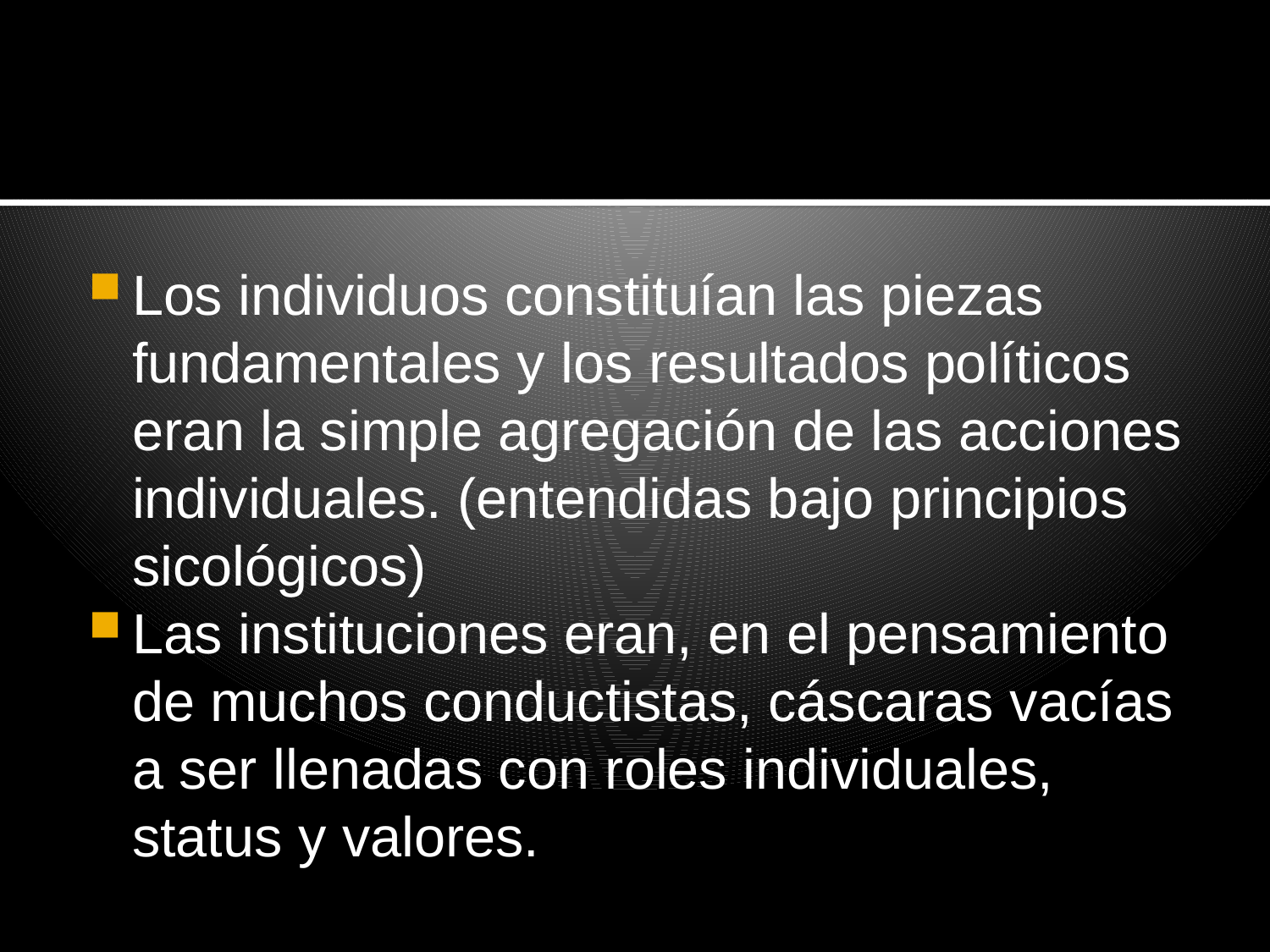

#
Los individuos constituían las piezas fundamentales y los resultados políticos eran la simple agregación de las acciones individuales. (entendidas bajo principios sicológicos)
Las instituciones eran, en el pensamiento de muchos conductistas, cáscaras vacías a ser llenadas con roles individuales, status y valores.